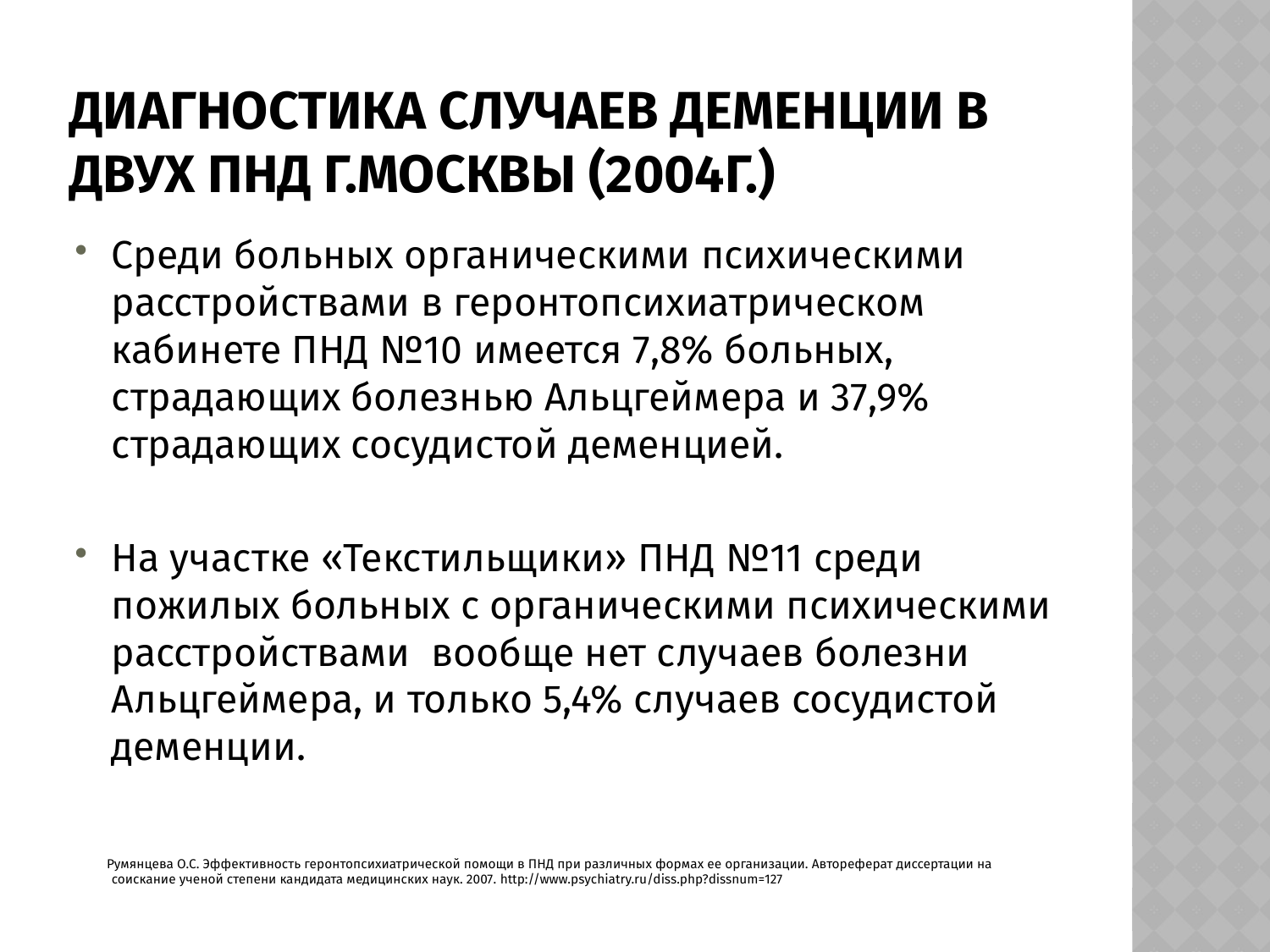

# Диагностика случаев деменции в двух пнд г.москвы (2004г.)
Среди больных органическими психическими расстройствами в геронтопсихиатрическом кабинете ПНД №10 имеется 7,8% больных, страдающих болезнью Альцгеймера и 37,9% страдающих сосудистой деменцией.

На участке «Текстильщики» ПНД №11 среди пожилых больных с органическими психическими расстройствами  вообще нет случаев болезни Альцгеймера, и только 5,4% случаев сосудистой деменции.

         Румянцева О.С. Эффективность геронтопсихиатрической помощи в ПНД при различных формах ее организации. Автореферат диссертации на соискание ученой степени кандидата медицинских наук. 2007. http://www.psychiatry.ru/diss.php?dissnum=127